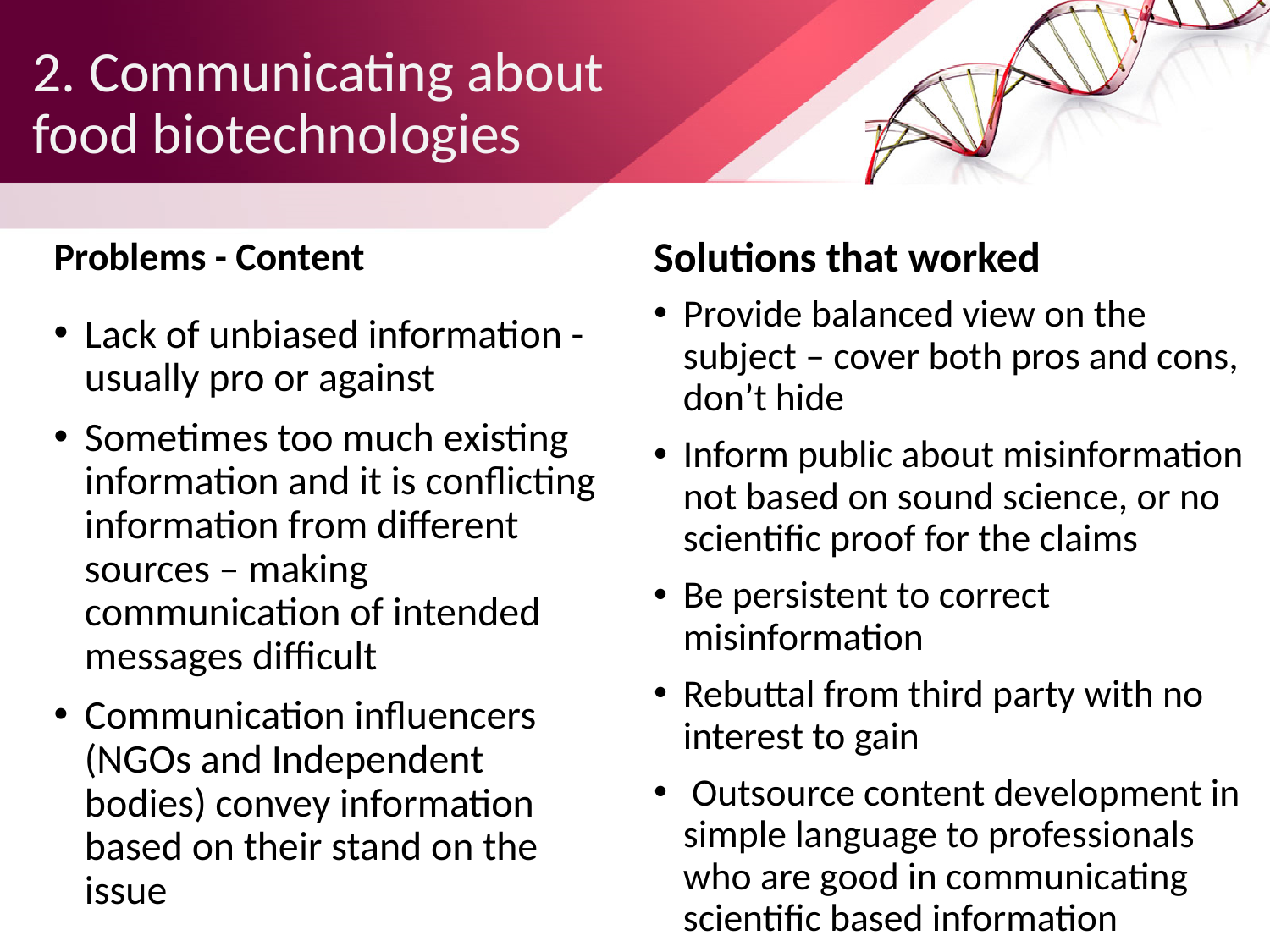

2. Communicating about
food biotechnologies
Problems - Content
Solutions that worked
Provide balanced view on the subject – cover both pros and cons, don’t hide
Inform public about misinformation not based on sound science, or no scientific proof for the claims
Be persistent to correct misinformation
Rebuttal from third party with no interest to gain
 Outsource content development in simple language to professionals who are good in communicating scientific based information
Lack of unbiased information - usually pro or against
Sometimes too much existing information and it is conflicting information from different sources – making communication of intended messages difficult
Communication influencers (NGOs and Independent bodies) convey information based on their stand on the issue